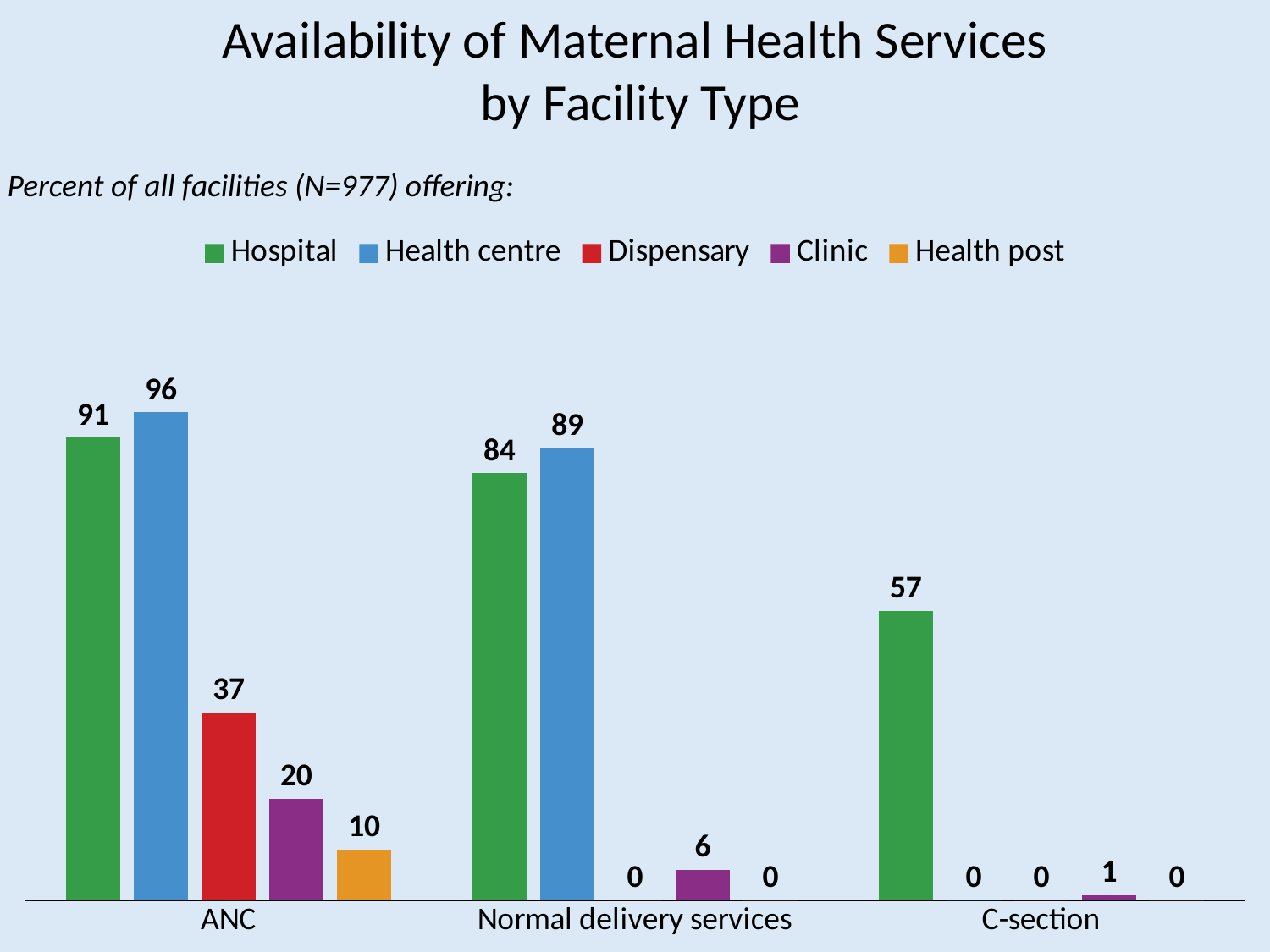

Availability of Maternal Health Services
 by Facility Type
Percent of all facilities (N=977) offering:

### Chart

| Category | Hospital | Health centre | Dispensary | Clinic | Health post |
|---|---|---|---|---|---|
| ANC | 91.0 | 96.0 | 37.0 | 20.0 | 10.0 |
| Normal delivery services | 84.0 | 89.0 | 0.0 | 6.0 | 0.0 |
| C-section | 57.0 | 0.0 | 0.0 | 1.0 | 0.0 |